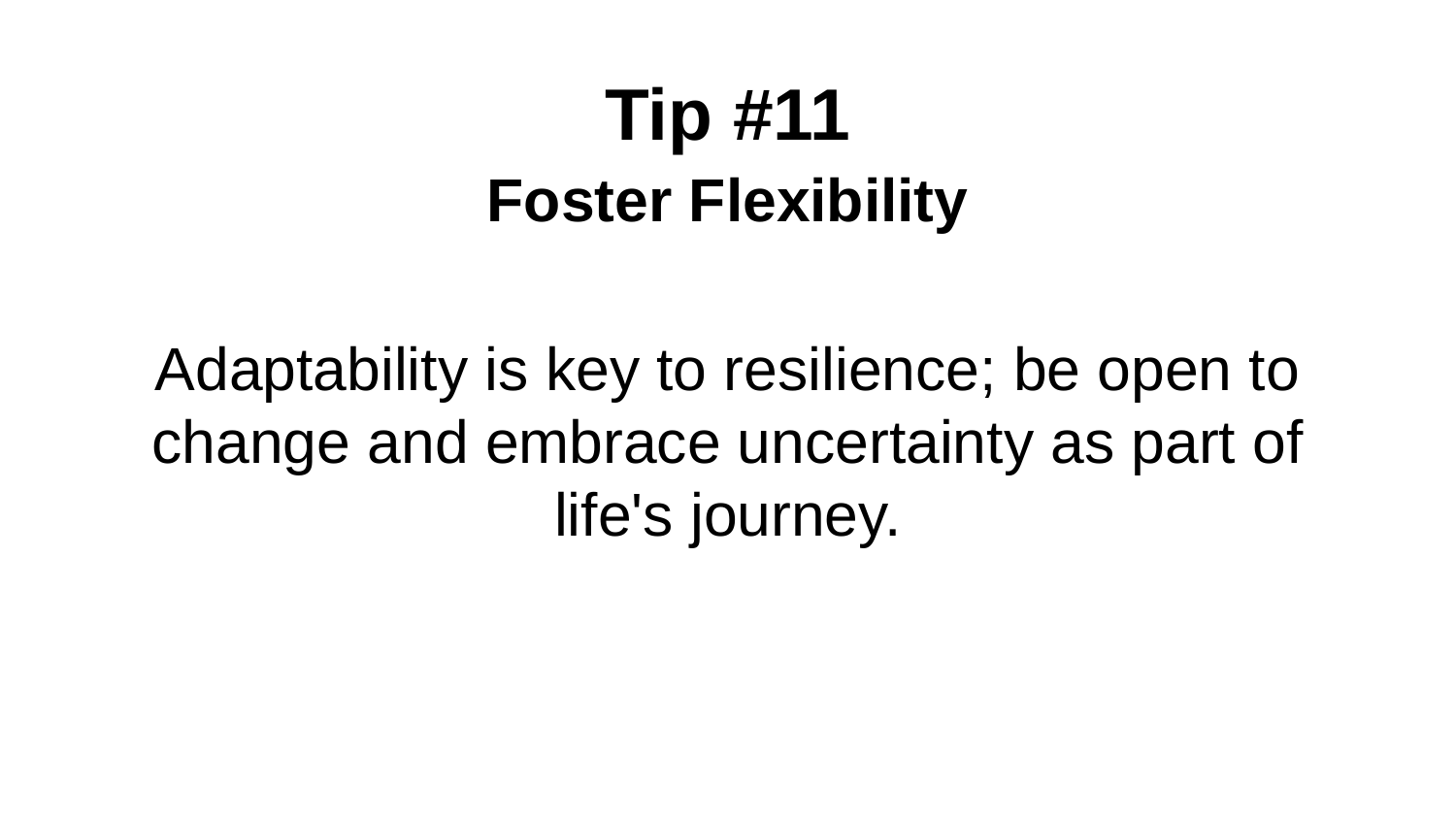

# Tip #11

Foster Flexibility

Adaptability is key to resilience; be open to change and embrace uncertainty as part of life's journey.